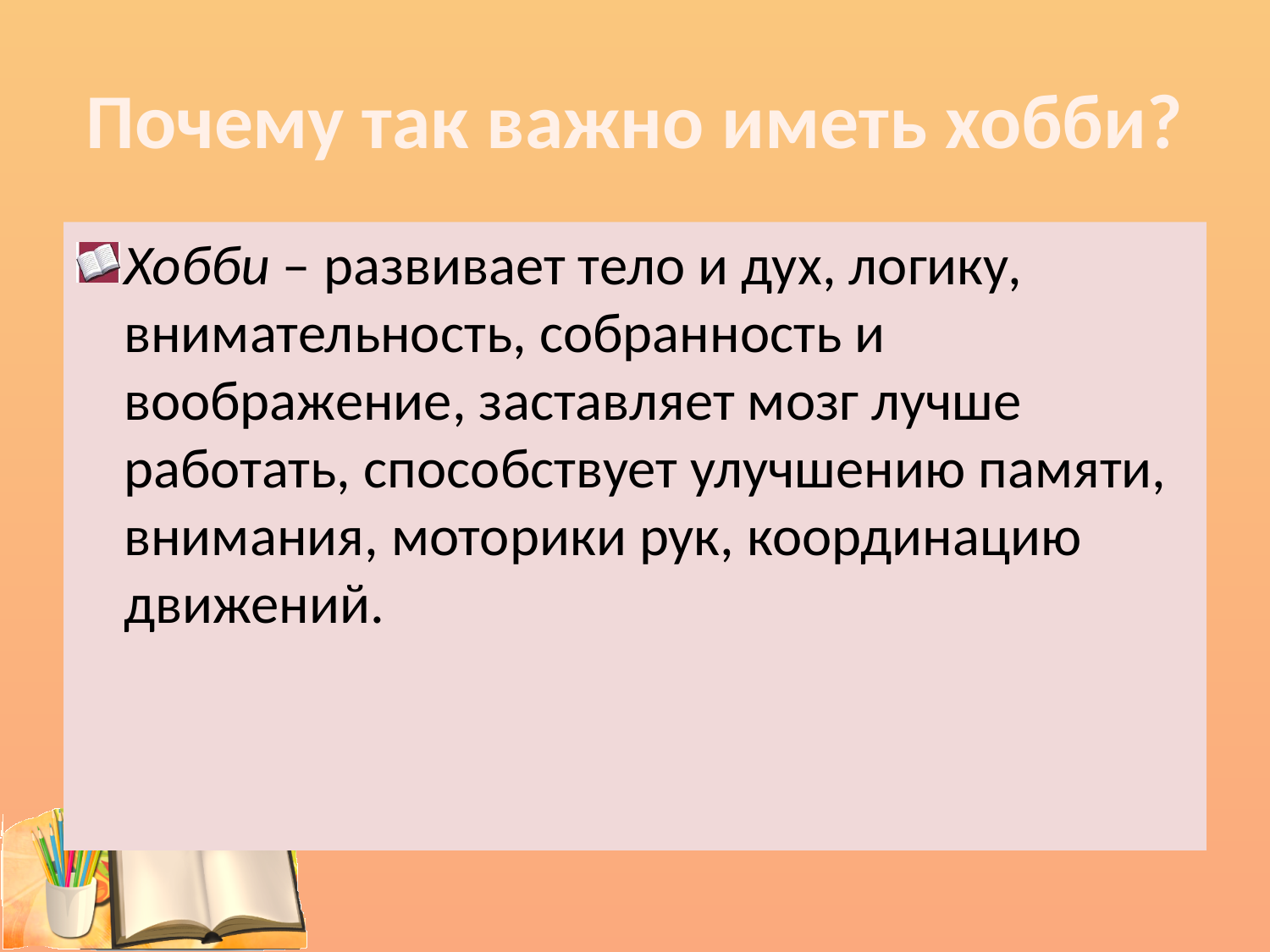

# Почему так важно иметь хобби?
Хобби – развивает тело и дух, логику, внимательность, собранность и воображение, заставляет мозг лучше работать, способствует улучшению памяти, внимания, моторики рук, координацию движений.